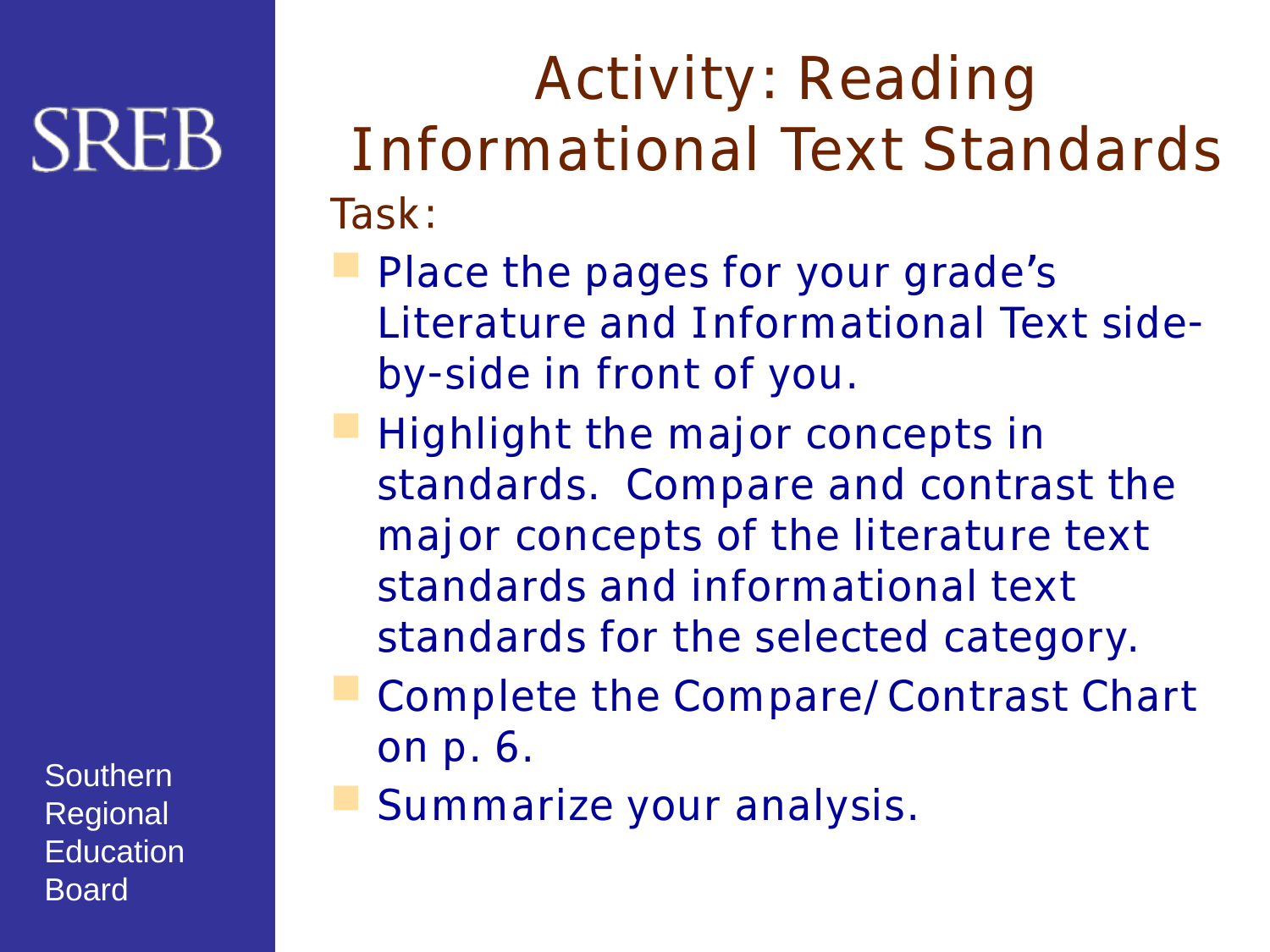

# Activity: Reading Informational Text Standards
Task:
Place the pages for your grade’s Literature and Informational Text side-by-side in front of you.
Highlight the major concepts in standards.  Compare and contrast the major concepts of the literature text standards and informational text standards for the selected category.
Complete the Compare/Contrast Chart on p. 6.
Summarize your analysis.